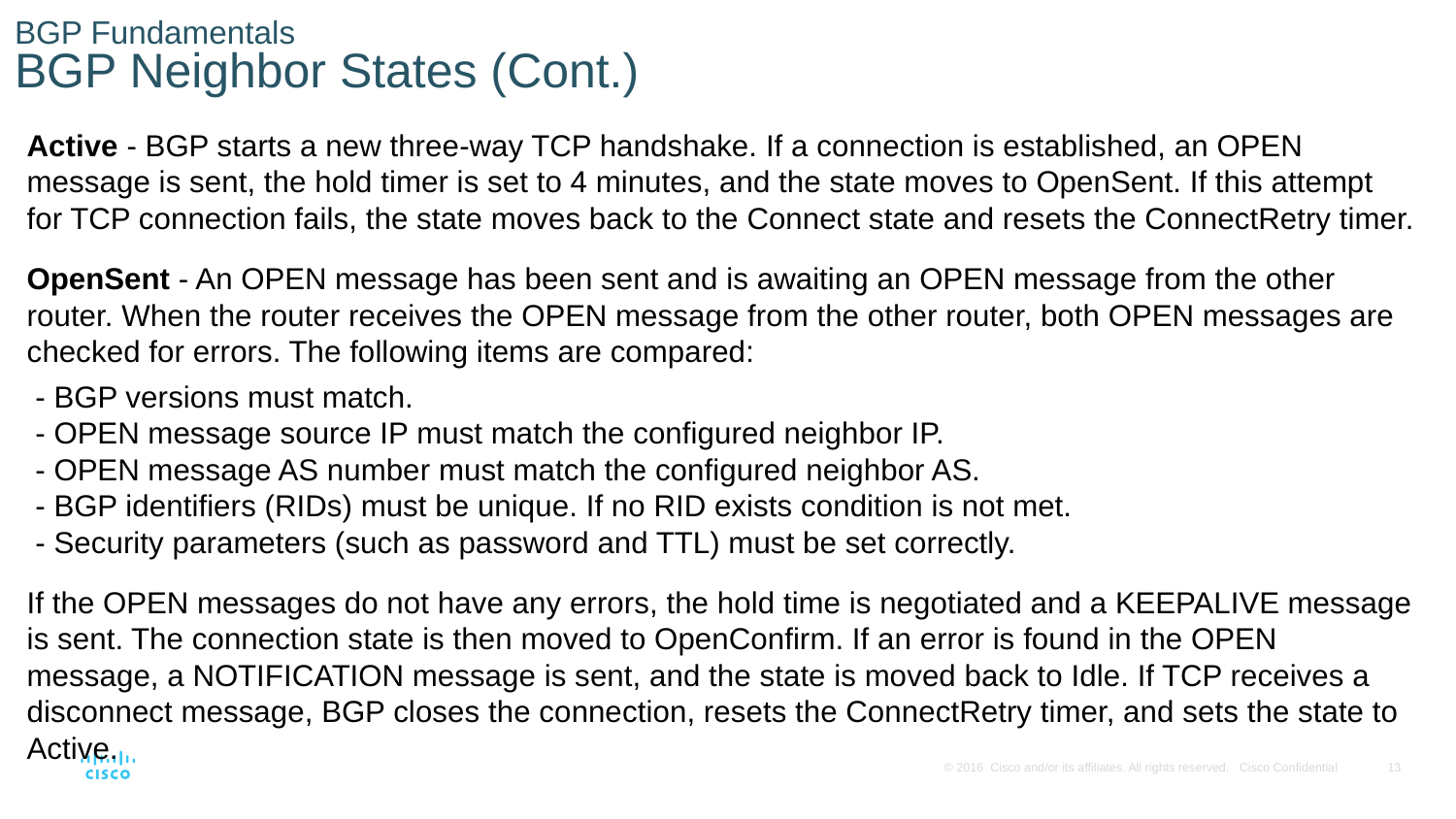

# BGP Fundamentals BGP Neighbor States (Cont.)
Active - BGP starts a new three-way TCP handshake. If a connection is established, an OPEN message is sent, the hold timer is set to 4 minutes, and the state moves to OpenSent. If this attempt for TCP connection fails, the state moves back to the Connect state and resets the ConnectRetry timer.
OpenSent - An OPEN message has been sent and is awaiting an OPEN message from the other router. When the router receives the OPEN message from the other router, both OPEN messages are checked for errors. The following items are compared:
 - BGP versions must match.
 - OPEN message source IP must match the configured neighbor IP.
 - OPEN message AS number must match the configured neighbor AS.
 - BGP identifiers (RIDs) must be unique. If no RID exists condition is not met.
 - Security parameters (such as password and TTL) must be set correctly.
If the OPEN messages do not have any errors, the hold time is negotiated and a KEEPALIVE message is sent. The connection state is then moved to OpenConfirm. If an error is found in the OPEN message, a NOTIFICATION message is sent, and the state is moved back to Idle. If TCP receives a disconnect message, BGP closes the connection, resets the ConnectRetry timer, and sets the state to Active.